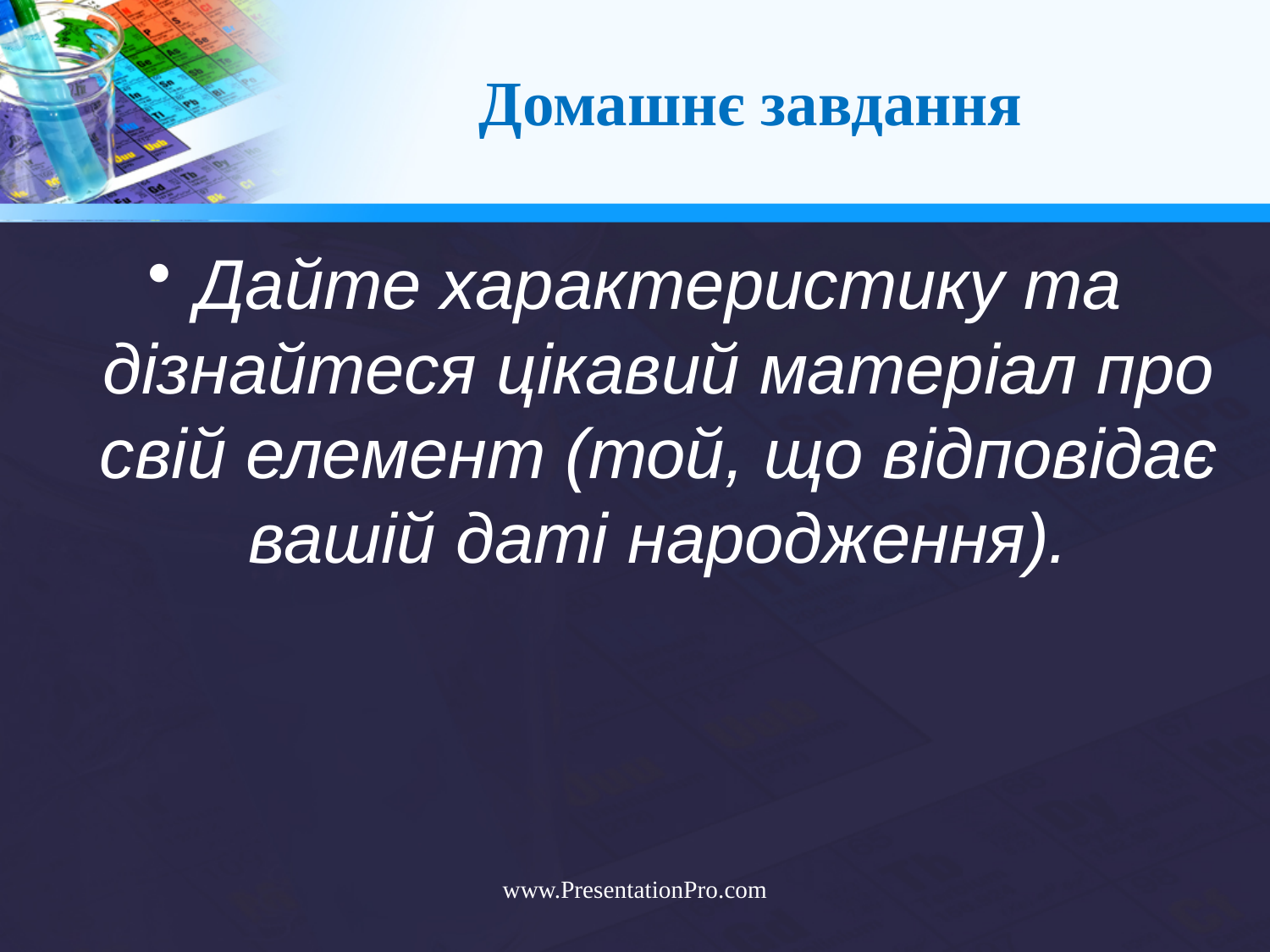

# Домашнє завдання
Дайте характеристику та дізнайтеся цікавий матеріал про свій елемент (той, що відповідає вашій даті народження).
www.PresentationPro.com